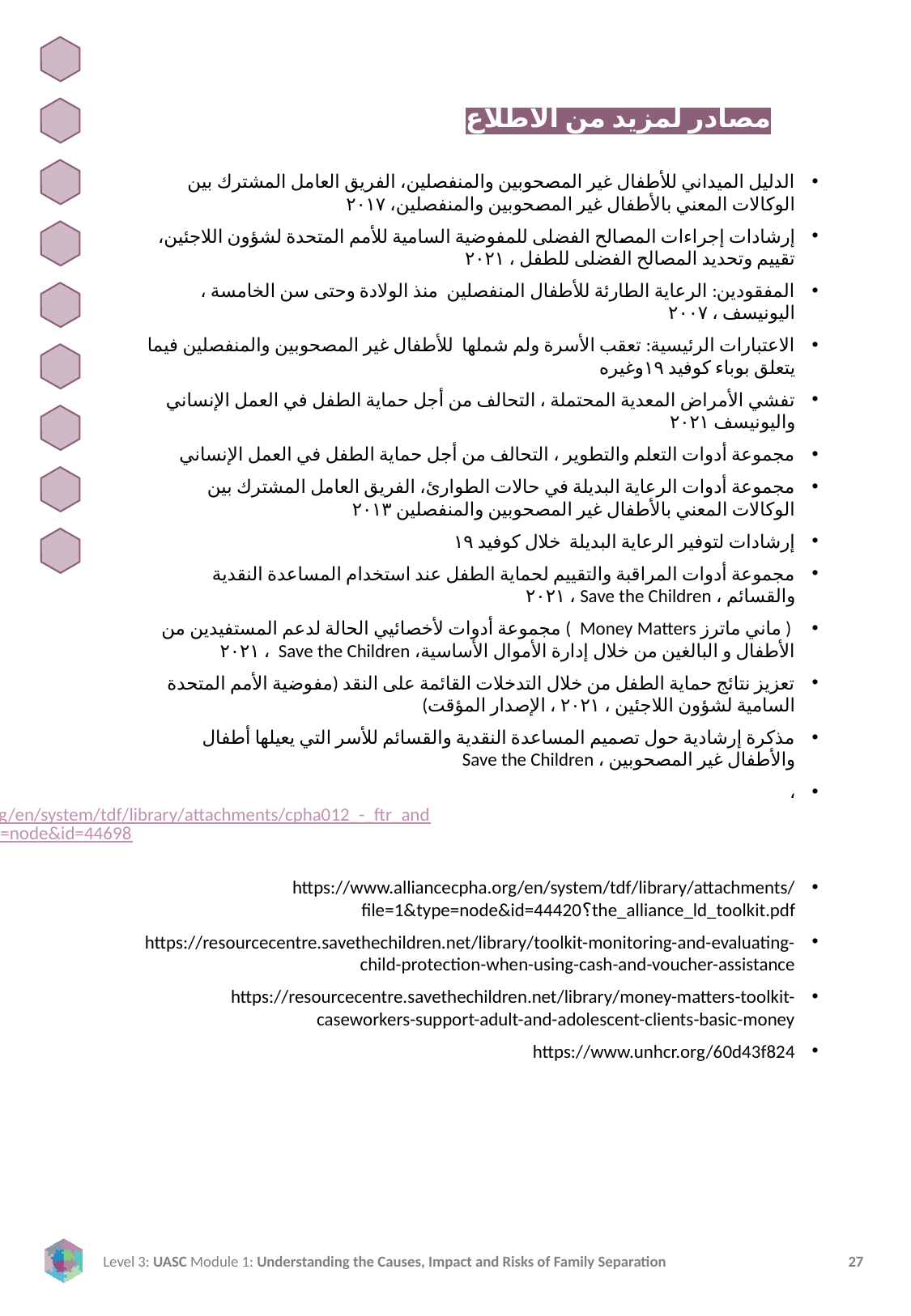

مصادر لمزيد من الاطلاع

الدليل الميداني للأطفال غير المصحوبين والمنفصلين، الفريق العامل المشترك بين الوكالات المعني بالأطفال غير المصحوبين والمنفصلين، ٢٠١٧
إرشادات إجراءات المصالح الفضلى للمفوضية السامية للأمم المتحدة لشؤون اللاجئين، تقييم وتحديد المصالح الفضلى للطفل ، ٢٠٢١
المفقودين: الرعاية الطارئة للأطفال المنفصلين  منذ الولادة وحتى سن الخامسة ، اليونيسف ، ٢٠٠٧
الاعتبارات الرئيسية: تعقب الأسرة ولم شملها  للأطفال غير المصحوبين والمنفصلين فيما يتعلق بوباء كوفيد ١٩وغيره
تفشي الأمراض المعدية المحتملة ، التحالف من أجل حماية الطفل في العمل الإنساني واليونيسف ٢٠٢١
مجموعة أدوات التعلم والتطوير ، التحالف من أجل حماية الطفل في العمل الإنساني
مجموعة أدوات الرعاية البديلة في حالات الطوارئ، الفريق العامل المشترك بين الوكالات المعني بالأطفال غير المصحوبين والمنفصلين ٢٠١٣
إرشادات لتوفير الرعاية البديلة  خلال كوفيد ١٩
مجموعة أدوات المراقبة والتقييم لحماية الطفل عند استخدام المساعدة النقدية والقسائم ، Save the Children ، ٢٠٢١
 ( ماني ماترز Money Matters  ) مجموعة أدوات لأخصائيي الحالة لدعم المستفيدين من الأطفال و البالغين من خلال إدارة الأموال الأساسية، Save the Children  ، ٢٠٢١
تعزيز نتائج حماية الطفل من خلال التدخلات القائمة على النقد (مفوضية الأمم المتحدة السامية لشؤون اللاجئين ، ٢٠٢١ ، الإصدار المؤقت)
مذكرة إرشادية حول تصميم المساعدة النقدية والقسائم للأسر التي يعيلها أطفال والأطفال غير المصحوبين ، Save the Children
، https://www.alliancecpha.org/en/system/tdf/library/attachments/cpha012_-_ftr_and_covid_19_v2.pdf؟file=1&type=node&id=44698
https://www.alliancecpha.org/en/system/tdf/library/attachments/the_alliance_ld_toolkit.pdf؟file=1&type=node&id=44420
https://resourcecentre.savethechildren.net/library/toolkit-monitoring-and-evaluating-child-protection-when-using-cash-and-voucher-assistance
https://resourcecentre.savethechildren.net/library/money-matters-toolkit-caseworkers-support-adult-and-adolescent-clients-basic-money
https://www.unhcr.org/60d43f824